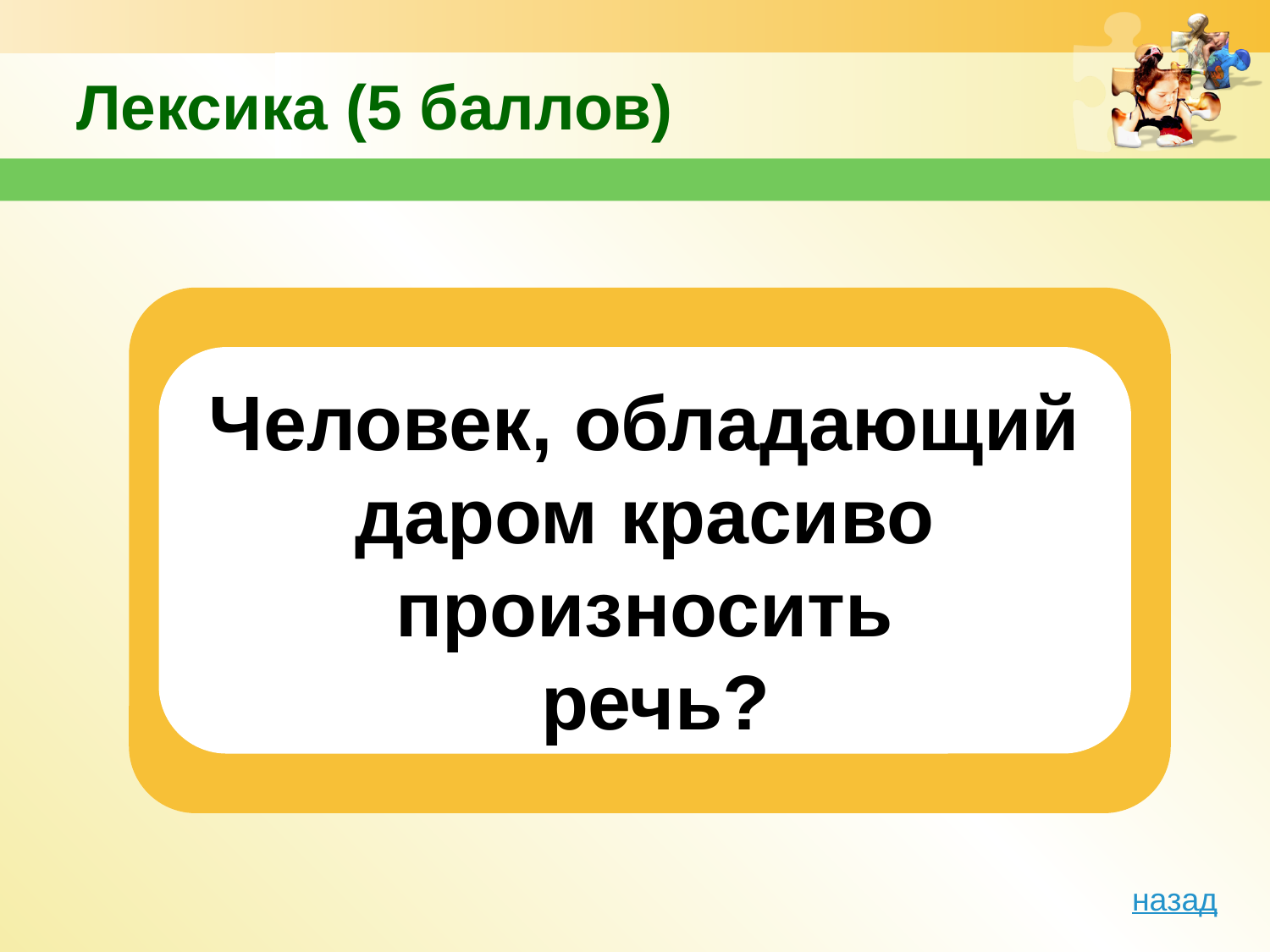

# Лексика (5 баллов)

Text in here

Человек, обладающий даром красиво произносить
  речь?
Text in here
Text in here
назад